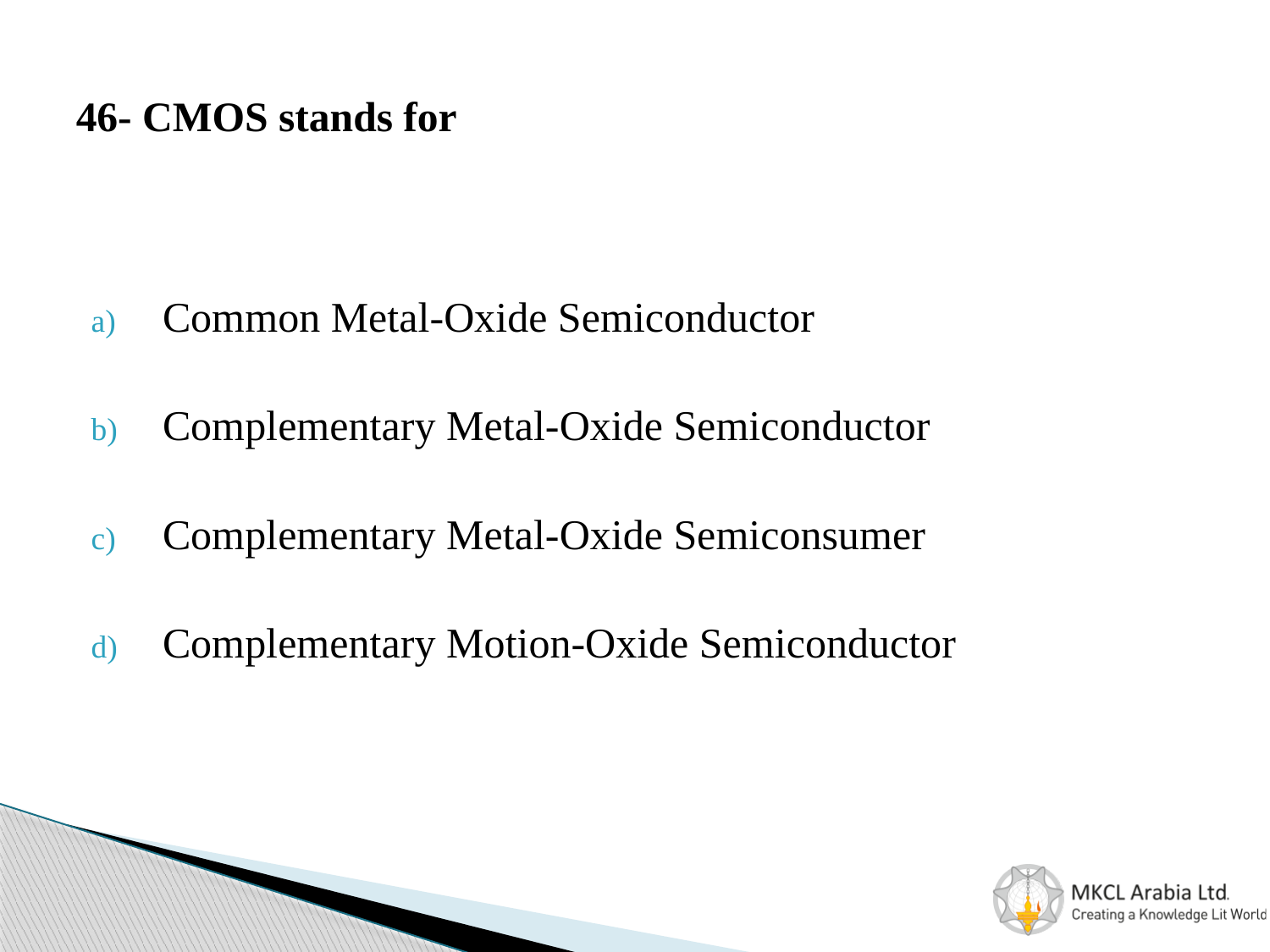

# 46- CMOS stands for
Common Metal-Oxide Semiconductor
Complementary Metal-Oxide Semiconductor
Complementary Metal-Oxide Semiconsumer
Complementary Motion-Oxide Semiconductor